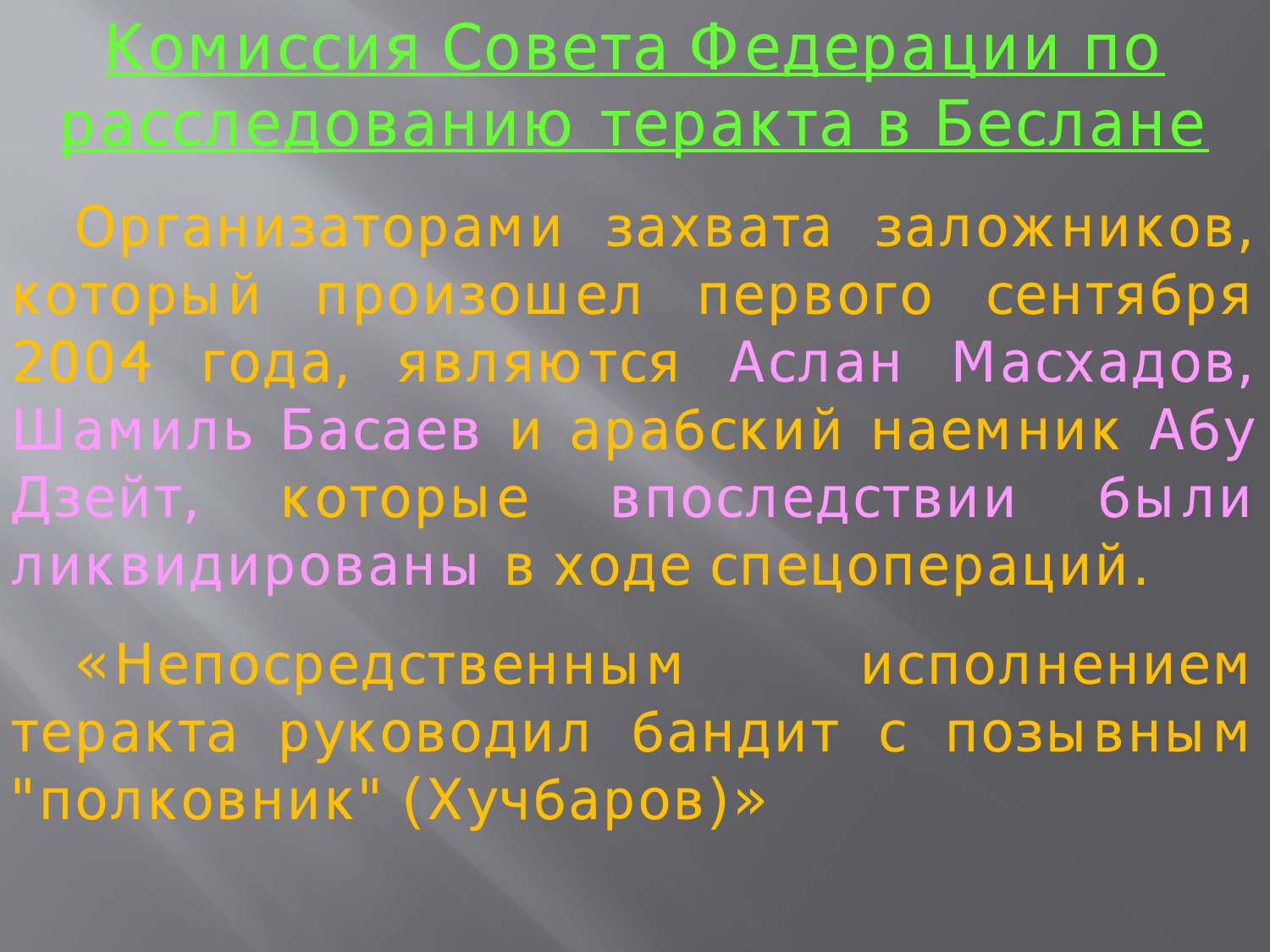

Комиссия Совета Федерации по расследованию теракта в Беслане
Организаторами захвата заложников, который произошел первого сентября 2004 года, являются Аслан Масхадов, Шамиль Басаев и арабский наемник Абу Дзейт, которые впоследствии были ликвидированы в ходе спецопераций.
«Непосредственным исполнением теракта руководил бандит с позывным "полковник" (Хучбаров)»